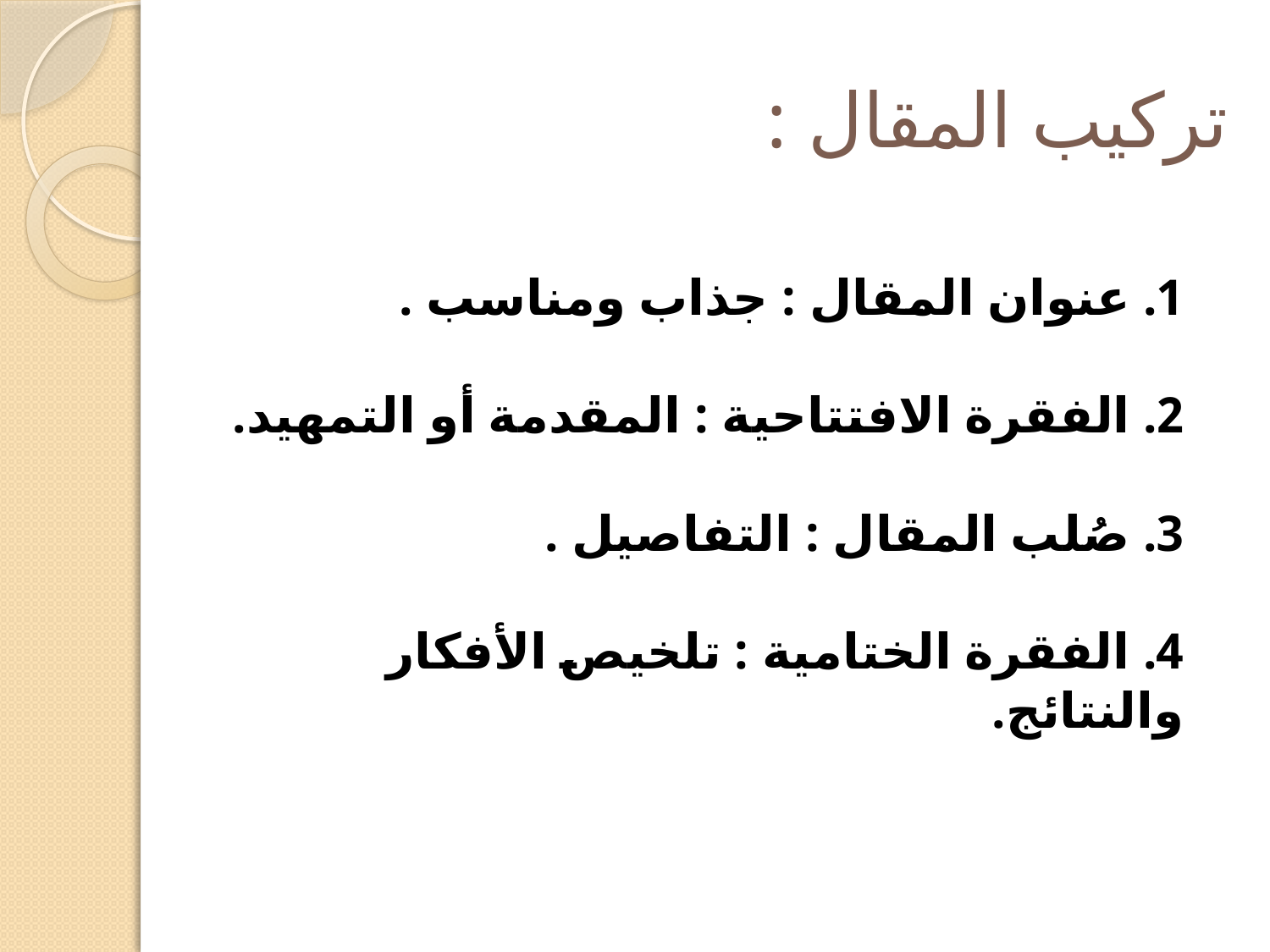

# تركيب المقال :
1. عنوان المقال : جذاب ومناسب .
2. الفقرة الافتتاحية : المقدمة أو التمهيد. 
3. صُلب المقال : التفاصيل .
4. الفقرة الختامية : تلخيص الأفكار والنتائج.